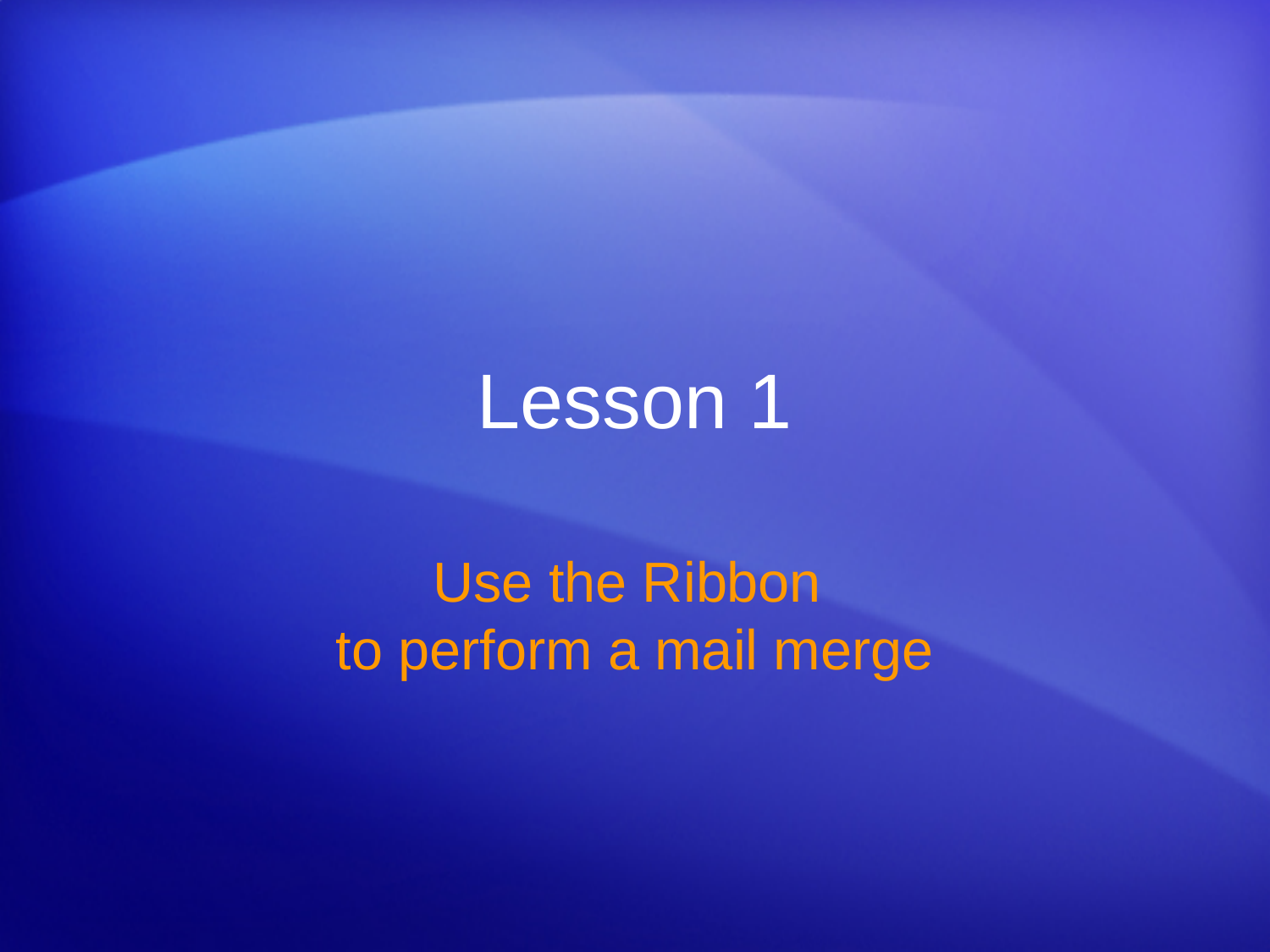

# Lesson 1
Use the Ribbon
to perform a mail merge